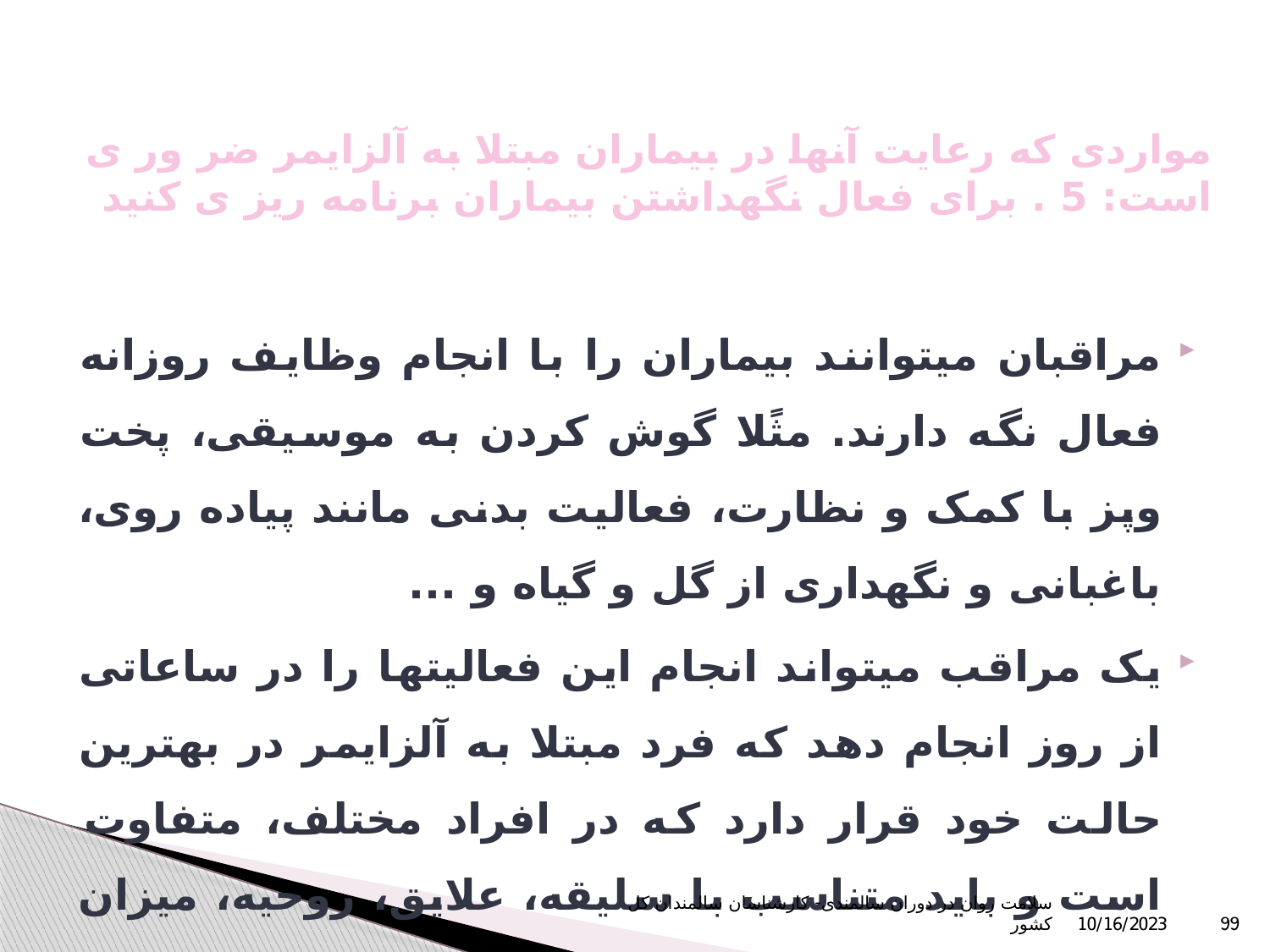

# مواردی که رعایت آنها در بیماران مبتلا به آلزایمر ضر ور ی است: 5 . برای فعال نگهداشتن بیماران برنامه ریز ی کنید
مراقبان میتوانند بیماران را با انجام وظایف روزانه فعال نگه دارند. مثًلا گوش کردن به موسیقی، پخت وپز با کمک و نظارت، فعالیت بدنی مانند پیاده روی، باغبانی و نگهداری از گل و گیاه و ...
یک مراقب میتواند انجام این فعالیتها را در ساعاتی از روز انجام دهد که فرد مبتلا به آلزایمر در بهترین حالت خود قرار دارد که در افراد مختلف، متفاوت است و باید متناسب با سلیقه، علایق، روحیه، میزان توانایی و شدت بیماری فرد باشد.

سلامت روان در دوران سالمندی- کارشناسان سالمندان کل کشور
10/16/2023
99